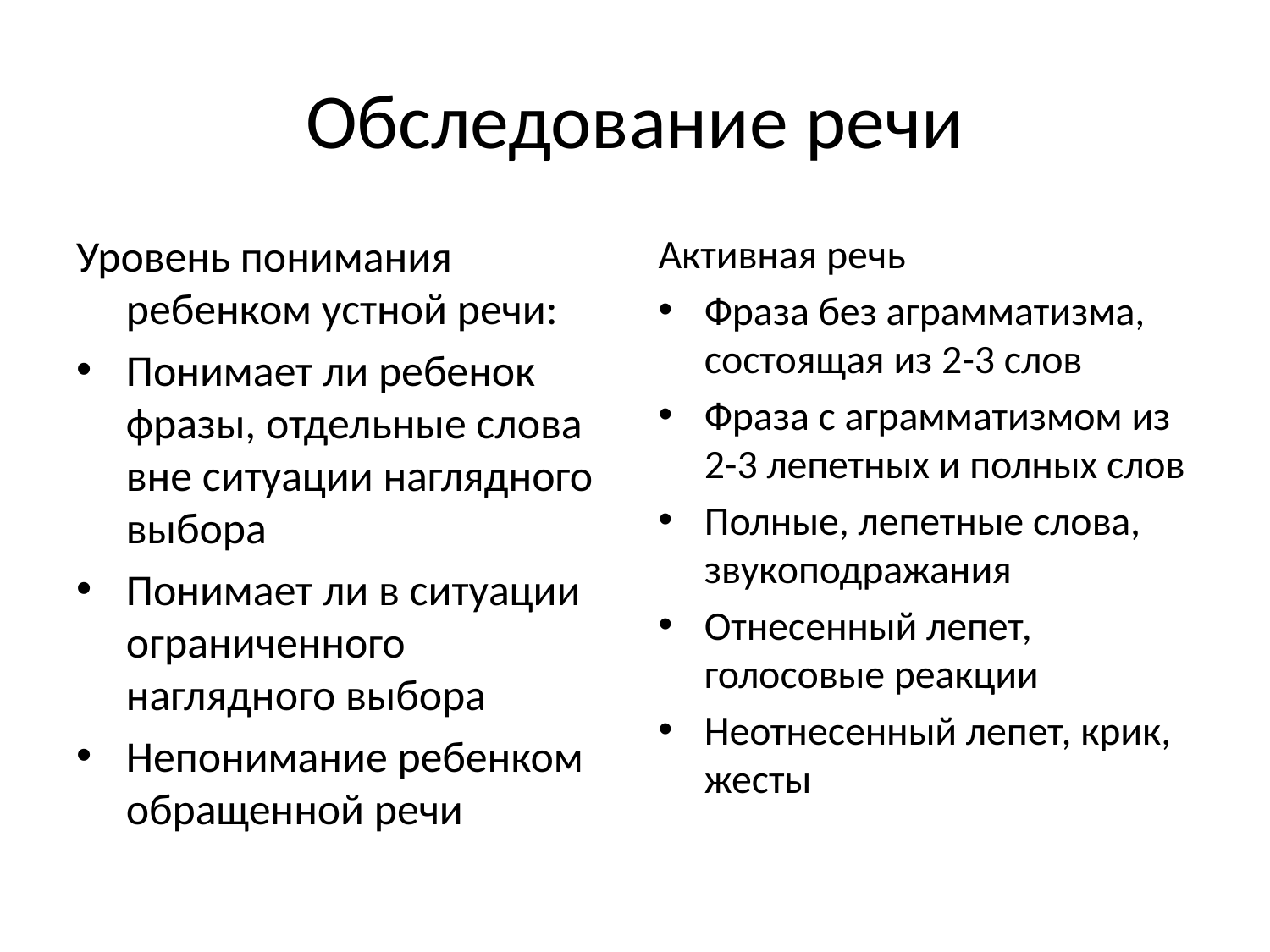

# Обследование речи
Уровень понимания ребенком устной речи:
Понимает ли ребенок фразы, отдельные слова вне ситуации наглядного выбора
Понимает ли в ситуации ограниченного наглядного выбора
Непонимание ребенком обращенной речи
Активная речь
Фраза без аграмматизма, состоящая из 2-3 слов
Фраза с аграмматизмом из 2-3 лепетных и полных слов
Полные, лепетные слова, звукоподражания
Отнесенный лепет, голосовые реакции
Неотнесенный лепет, крик, жесты